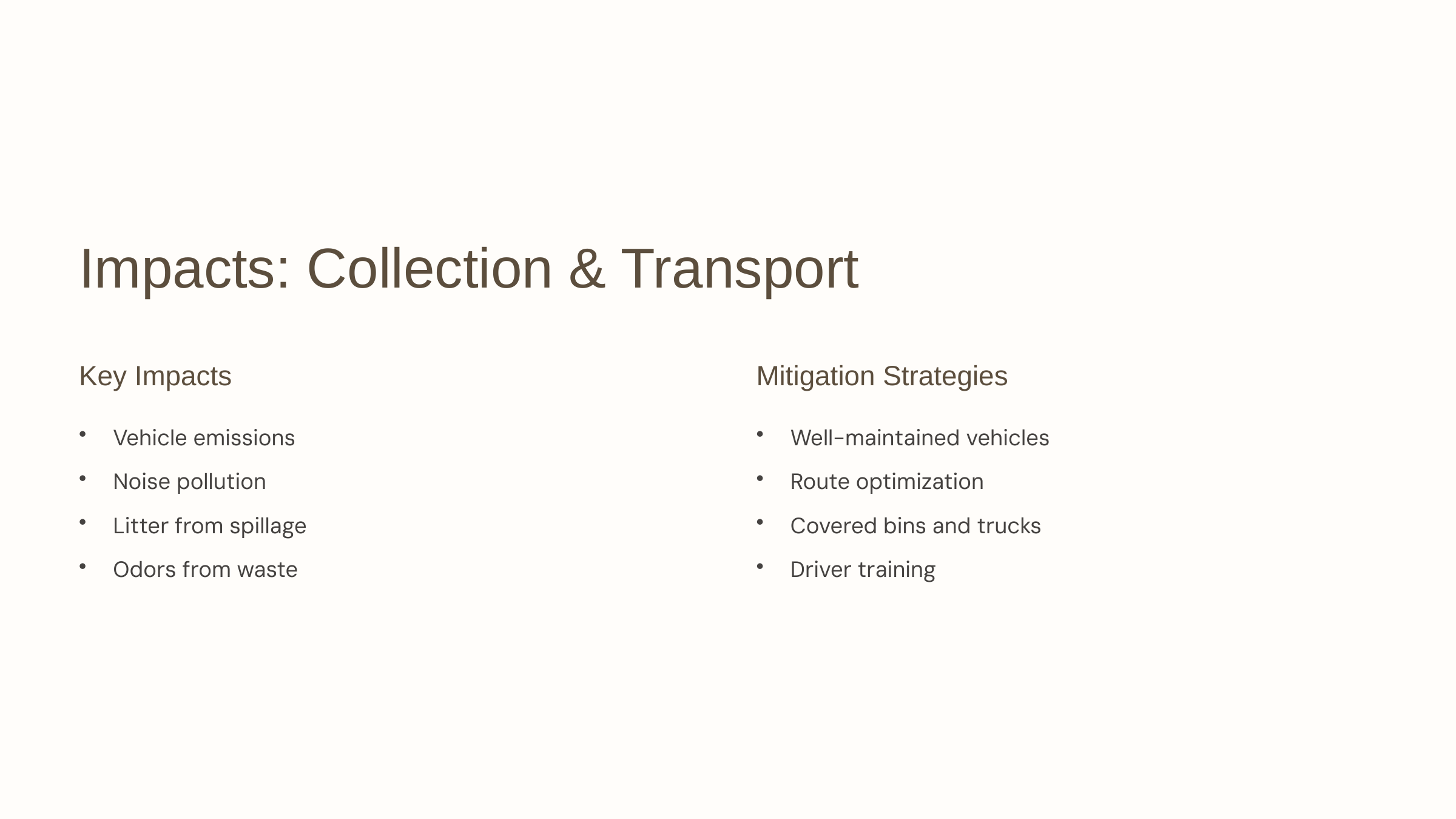

Impacts: Collection & Transport
Key Impacts
Mitigation Strategies
Vehicle emissions
Well-maintained vehicles
Noise pollution
Route optimization
Litter from spillage
Covered bins and trucks
Odors from waste
Driver training